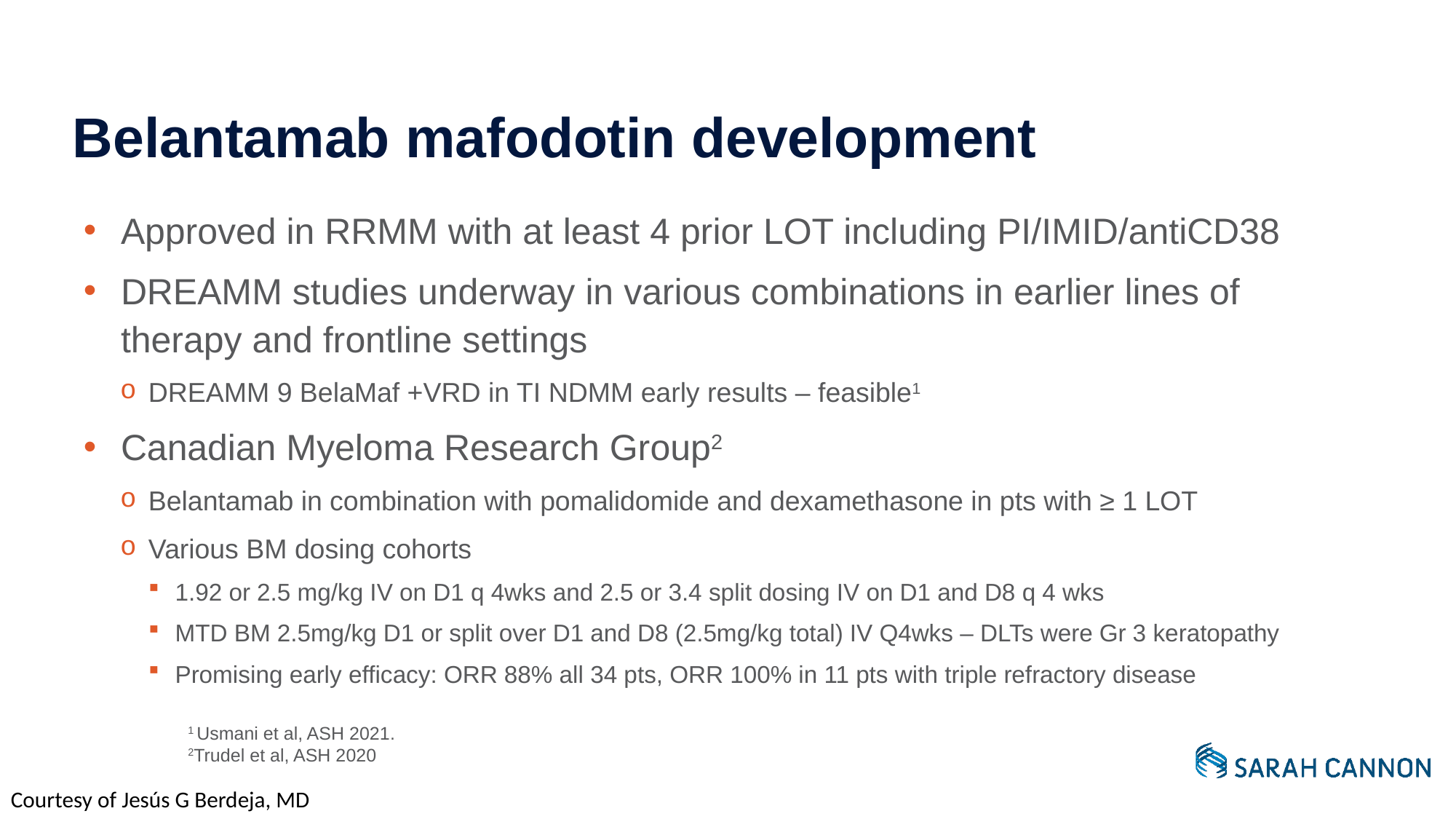

# Belantamab mafodotin development
Approved in RRMM with at least 4 prior LOT including PI/IMID/antiCD38
DREAMM studies underway in various combinations in earlier lines of therapy and frontline settings
DREAMM 9 BelaMaf +VRD in TI NDMM early results – feasible1
Canadian Myeloma Research Group2
Belantamab in combination with pomalidomide and dexamethasone in pts with ≥ 1 LOT
Various BM dosing cohorts
1.92 or 2.5 mg/kg IV on D1 q 4wks and 2.5 or 3.4 split dosing IV on D1 and D8 q 4 wks
MTD BM 2.5mg/kg D1 or split over D1 and D8 (2.5mg/kg total) IV Q4wks – DLTs were Gr 3 keratopathy
Promising early efficacy: ORR 88% all 34 pts, ORR 100% in 11 pts with triple refractory disease

1 Usmani et al, ASH 2021.
2Trudel et al, ASH 2020
Courtesy of Jesús G Berdeja, MD